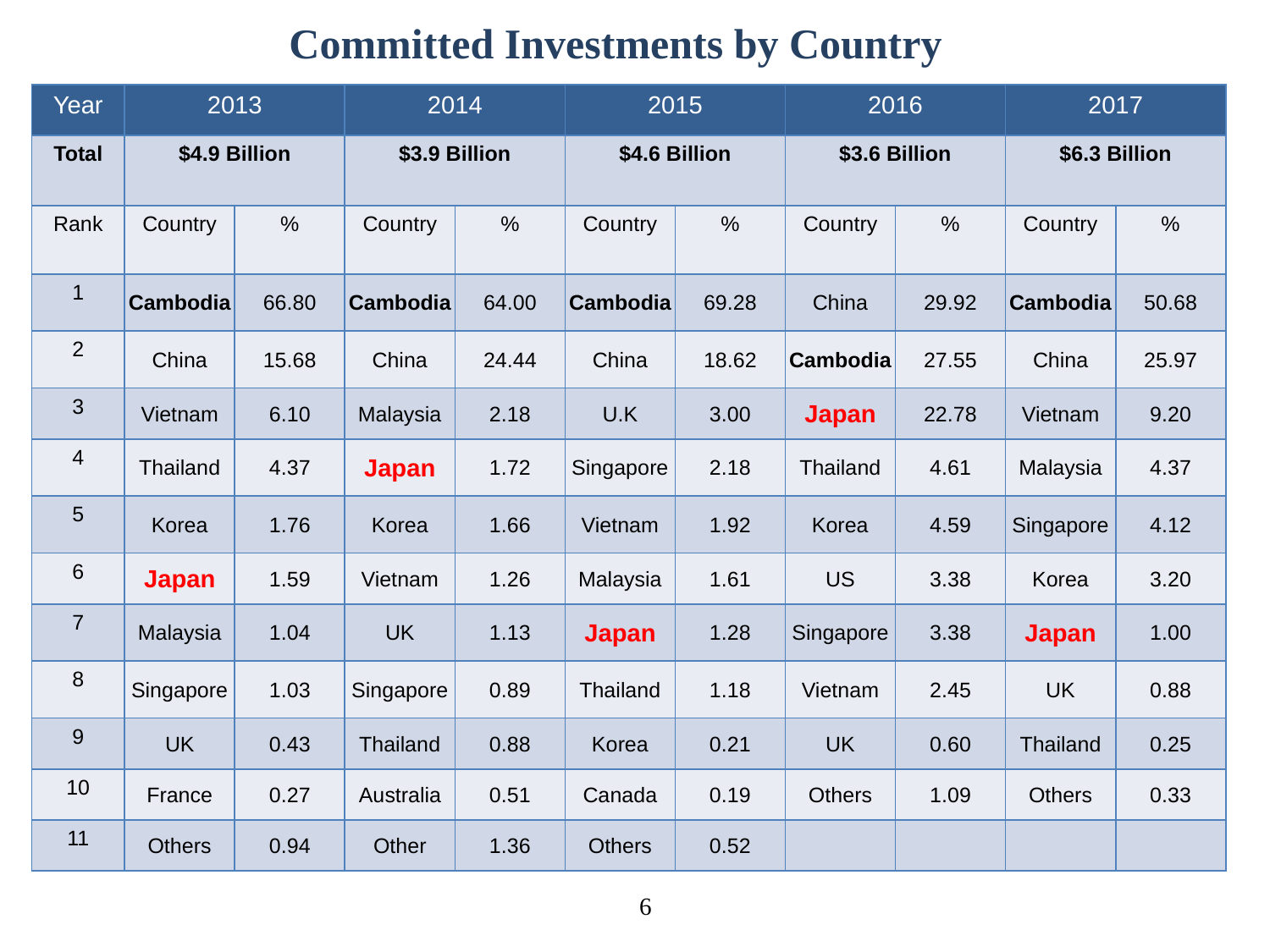

Committed Investments by Country
| Year | 2013 |  | 2014 |  | 2015 |  | 2016 |  | 2017 |  |
| --- | --- | --- | --- | --- | --- | --- | --- | --- | --- | --- |
| Total | $4.9 Billion |  | $3.9 Billion |  | $4.6 Billion |  | $3.6 Billion |  | $6.3 Billion |  |
| Rank | Country | % | Country | % | Country | % | Country | % | Country | % |
| 1 | Cambodia | 66.80 | Cambodia | 64.00 | Cambodia | 69.28 | China | 29.92 | Cambodia | 50.68 |
| 2 | China | 15.68 | China | 24.44 | China | 18.62 | Cambodia | 27.55 | China | 25.97 |
| 3 | Vietnam | 6.10 | Malaysia | 2.18 | U.K | 3.00 | Japan | 22.78 | Vietnam | 9.20 |
| 4 | Thailand | 4.37 | Japan | 1.72 | Singapore | 2.18 | Thailand | 4.61 | Malaysia | 4.37 |
| 5 | Korea | 1.76 | Korea | 1.66 | Vietnam | 1.92 | Korea | 4.59 | Singapore | 4.12 |
| 6 | Japan | 1.59 | Vietnam | 1.26 | Malaysia | 1.61 | US | 3.38 | Korea | 3.20 |
| 7 | Malaysia | 1.04 | UK | 1.13 | Japan | 1.28 | Singapore | 3.38 | Japan | 1.00 |
| 8 | Singapore | 1.03 | Singapore | 0.89 | Thailand | 1.18 | Vietnam | 2.45 | UK | 0.88 |
| 9 | UK | 0.43 | Thailand | 0.88 | Korea | 0.21 | UK | 0.60 | Thailand | 0.25 |
| 10 | France | 0.27 | Australia | 0.51 | Canada | 0.19 | Others | 1.09 | Others | 0.33 |
| 11 | Others | 0.94 | Other | 1.36 | Others | 0.52 |  |  |  |  |
6